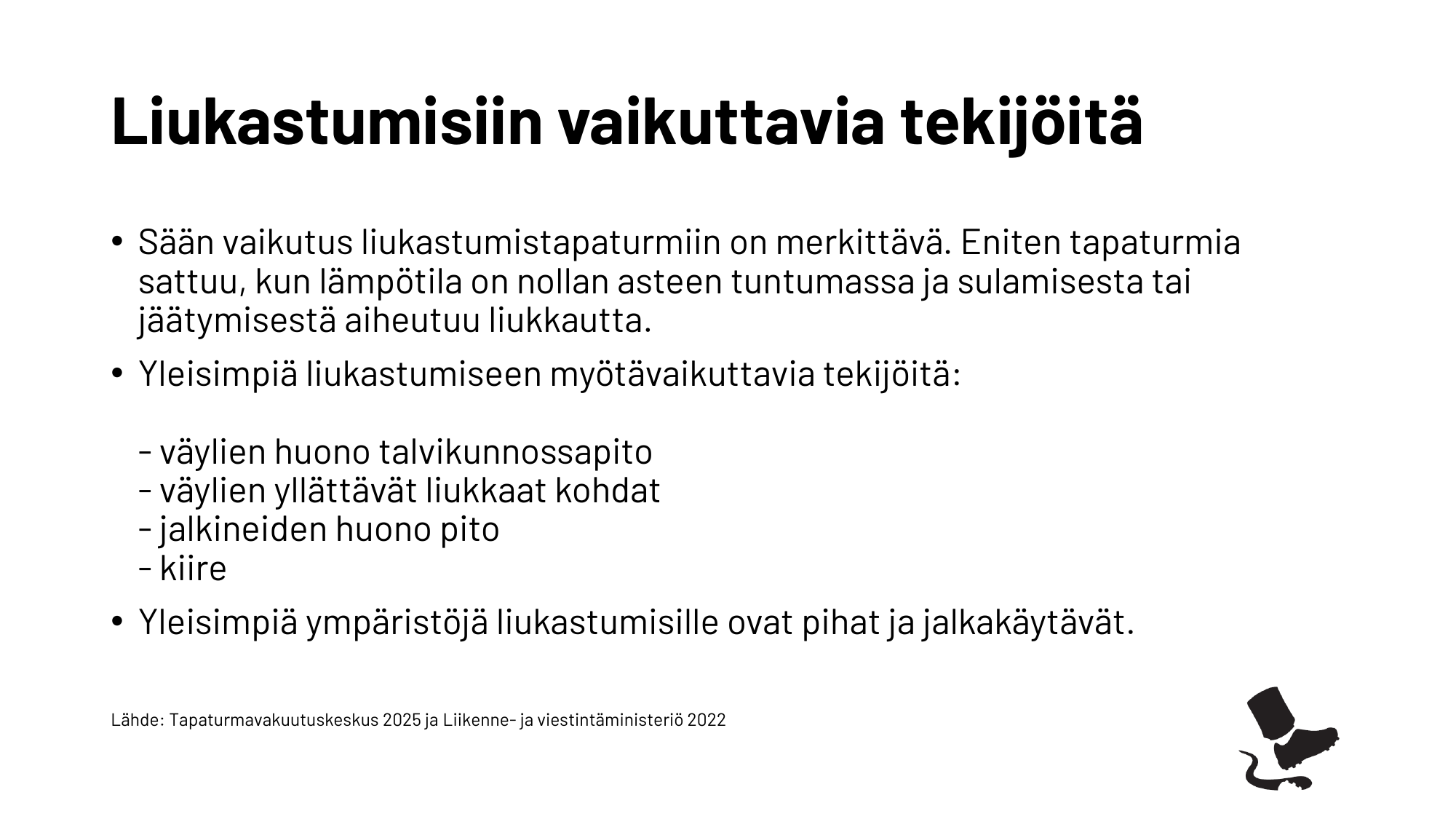

# Liukastumisiin vaikuttavia tekijöitä
Sään vaikutus liukastumistapaturmiin on merkittävä. Eniten tapaturmia sattuu, kun lämpötila on nollan asteen tuntumassa ja sulamisesta tai jäätymisestä aiheutuu liukkautta.
Yleisimpiä liukastumiseen myötävaikuttavia tekijöitä:
- väylien huono talvikunnossapito
- väylien yllättävät liukkaat kohdat
- jalkineiden huono pito
- kiire
Yleisimpiä ympäristöjä liukastumisille ovat pihat ja jalkakäytävät.

Lähde: Tapaturmavakuutuskeskus 2025 ja Liikenne- ja viestintäministeriö 2022